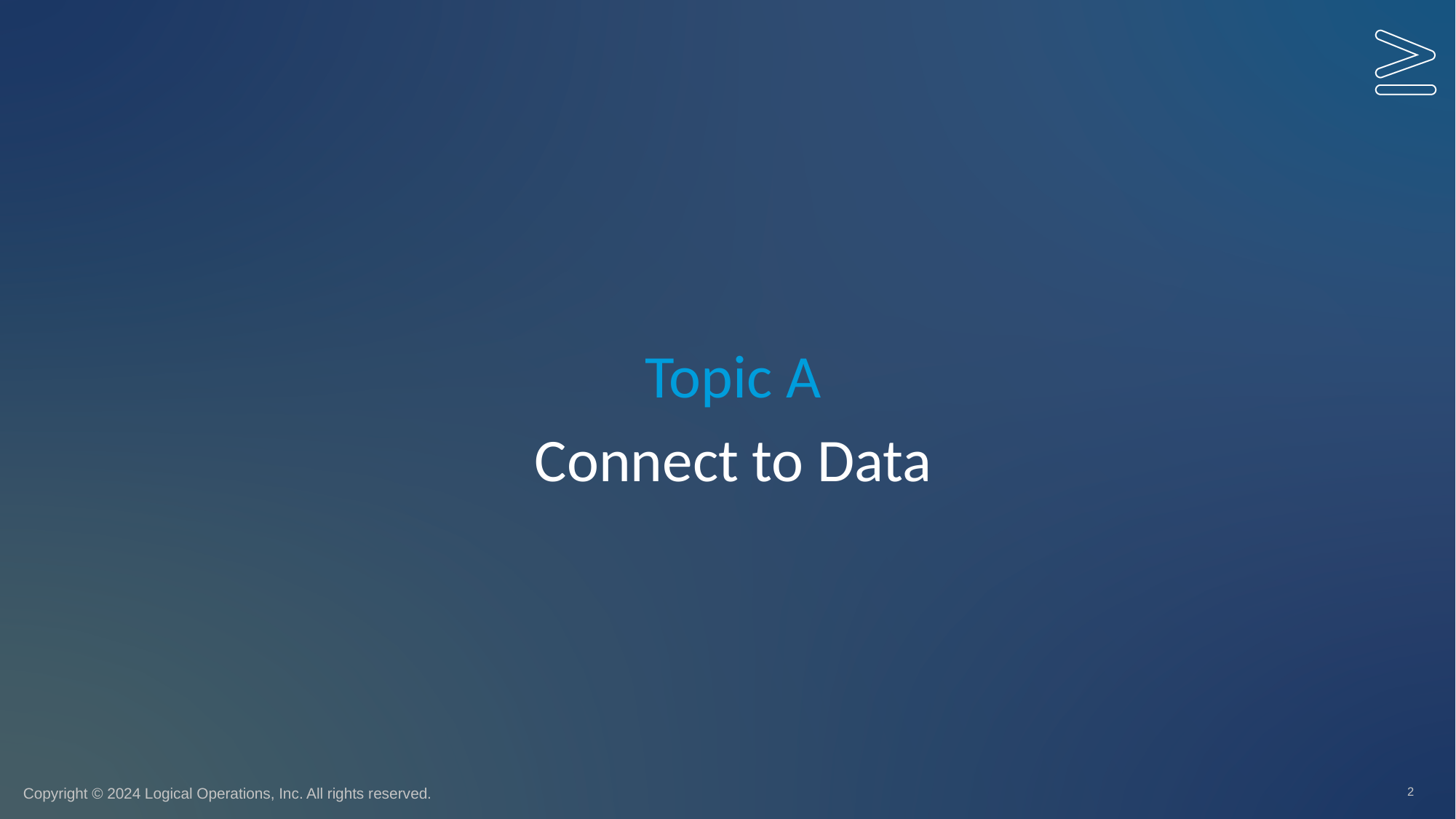

Topic A
# Connect to Data
2